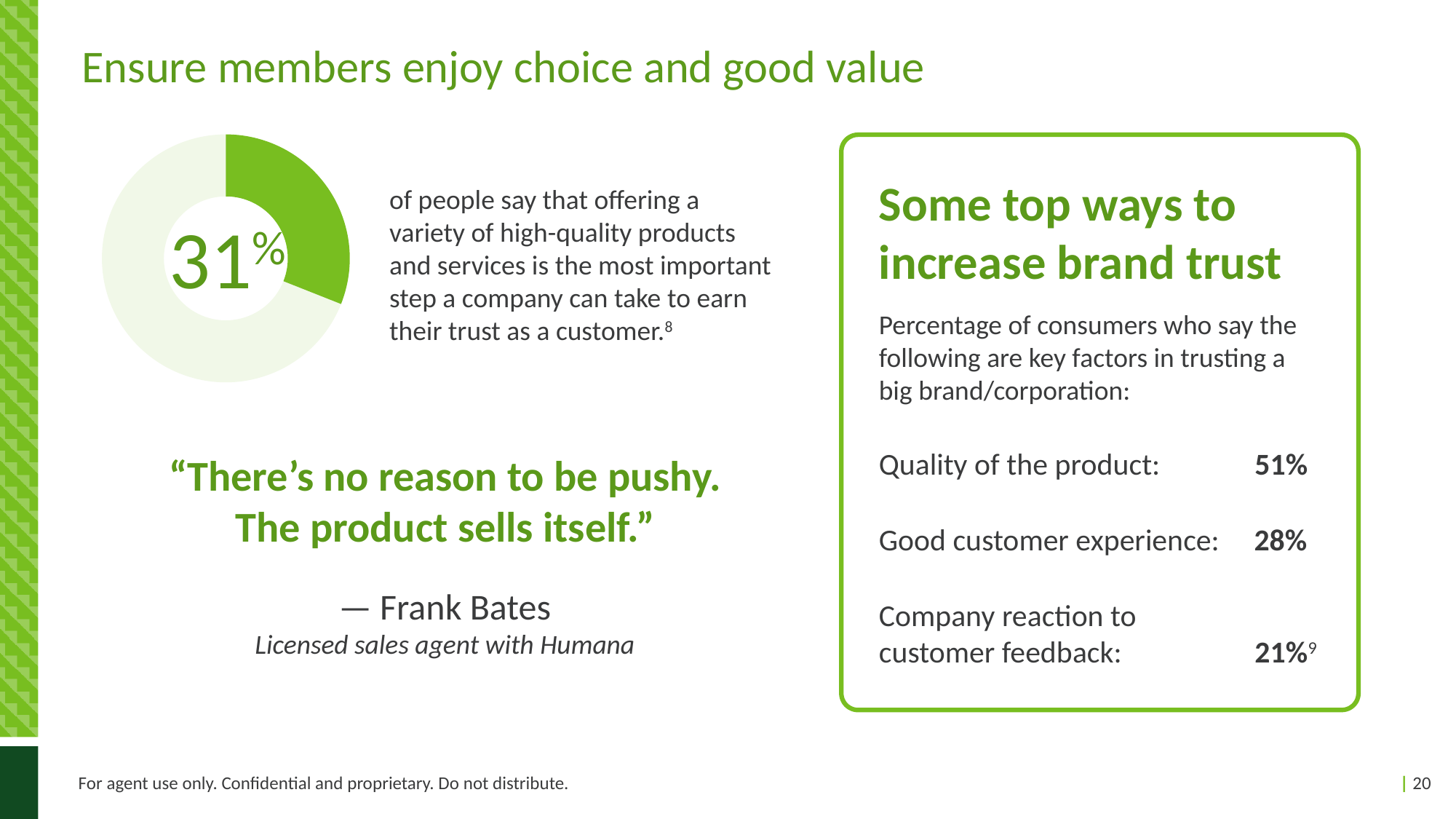

# Ensure members enjoy choice and good value

### Chart

| Category | Sales |
|---|---|
| 1st Qtr | 31.0 |
| 2nd Qtr | 69.0 |
of people say that offering a variety of high-quality products and services is the most important step a company can take to earn their trust as a customer.8
31%
Some top ways to
increase brand trust
Percentage of consumers who say the
following are key factors in trusting a
big brand/corporation:
Quality of the product:	       51%
Good customer experience:     28%
Company reaction to
customer feedback:     	       21%9
“There’s no reason to be pushy. The product sells itself.”

— Frank Bates
Licensed sales agent with Humana
For agent use only. Confidential and proprietary. Do not distribute.
| 20